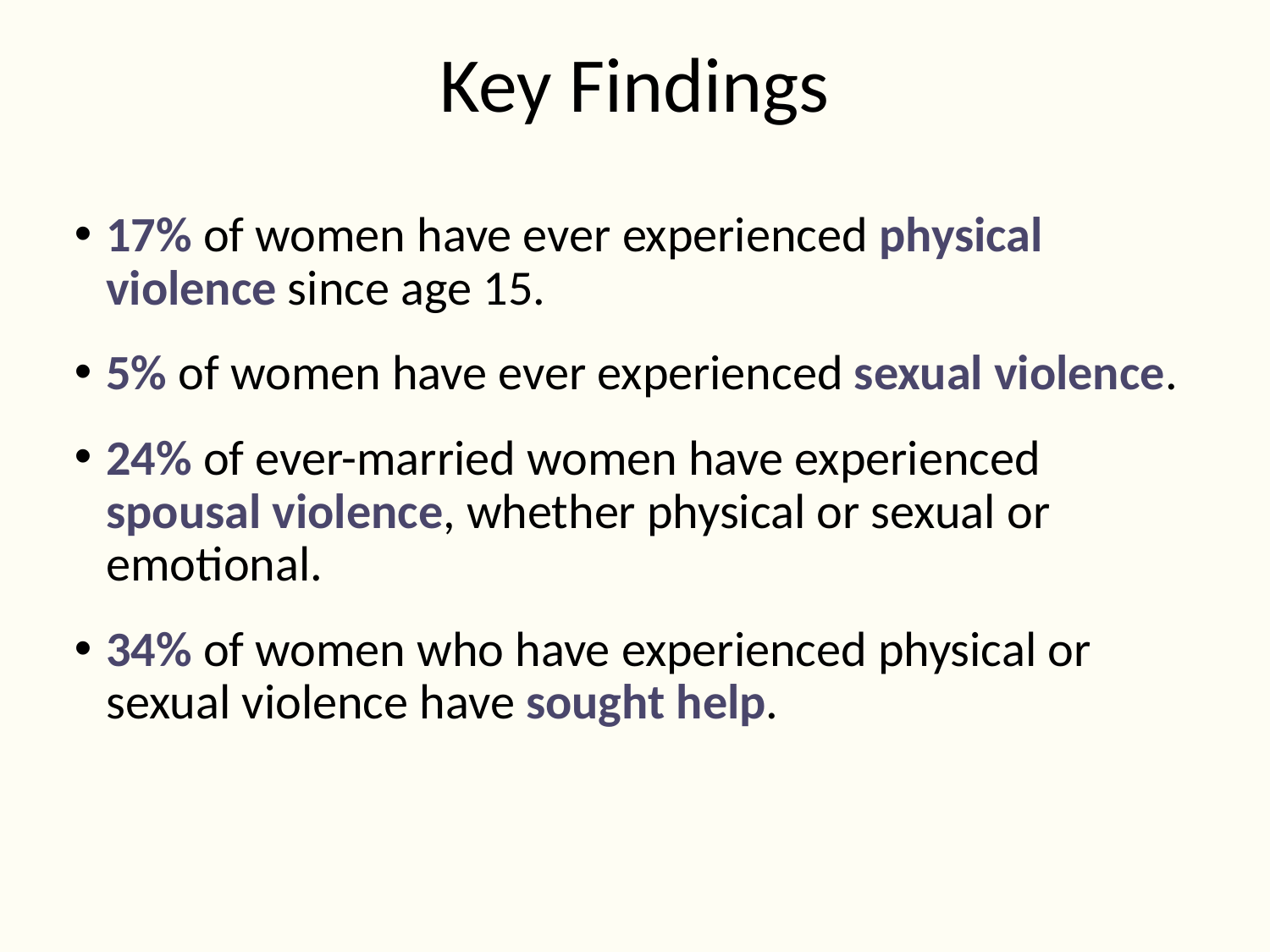

# Key Findings
17% of women have ever experienced physical violence since age 15.
5% of women have ever experienced sexual violence.
24% of ever-married women have experienced spousal violence, whether physical or sexual or emotional.
34% of women who have experienced physical or sexual violence have sought help.